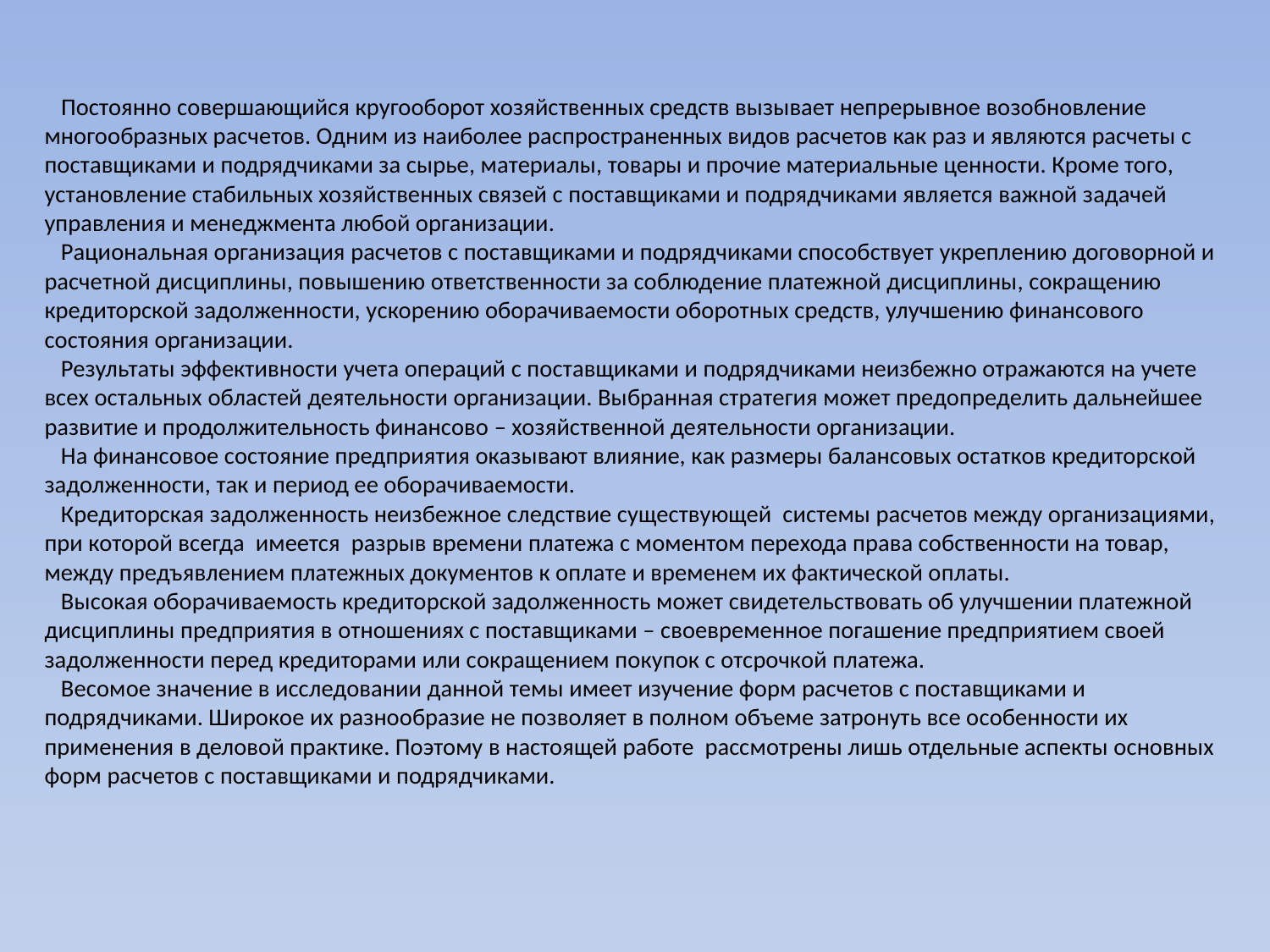

# Постоянно совершающийся кругооборот хозяйственных средств вызывает непрерывное возобновление многообразных расчетов. Одним из наиболее распространенных видов расчетов как раз и являются расчеты с поставщиками и подрядчиками за сырье, материалы, товары и прочие материальные ценности. Кроме того, установление стабильных хозяйственных связей с поставщиками и подрядчиками является важной задачей управления и менеджмента любой организации. Рациональная организация расчетов с поставщиками и подрядчиками способствует укреплению договорной и расчетной дисциплины, повышению ответственности за соблюдение платежной дисциплины, сокращению кредиторской задолженности, ускорению оборачиваемости оборотных средств, улучшению финансового состояния организации. Результаты эффективности учета операций с поставщиками и подрядчиками неизбежно отражаются на учете всех остальных областей деятельности организации. Выбранная стратегия может предопределить дальнейшее развитие и продолжительность финансово – хозяйственной деятельности организации. На финансовое состояние предприятия оказывают влияние, как размеры балансовых остатков кредиторской задолженности, так и период ее оборачиваемости. Кредиторская задолженность неизбежное следствие существующей  системы расчетов между организациями, при которой всегда  имеется  разрыв времени платежа с моментом перехода права собственности на товар, между предъявлением платежных документов к оплате и временем их фактической оплаты. Высокая оборачиваемость кредиторской задолженность может свидетельствовать об улучшении платежной дисциплины предприятия в отношениях с поставщиками – своевременное погашение предприятием своей задолженности перед кредиторами или сокращением покупок с отсрочкой платежа. Весомое значение в исследовании данной темы имеет изучение форм расчетов с поставщиками и подрядчиками. Широкое их разнообразие не позволяет в полном объеме затронуть все особенности их применения в деловой практике. Поэтому в настоящей работе  рассмотрены лишь отдельные аспекты основных форм расчетов с поставщиками и подрядчиками.